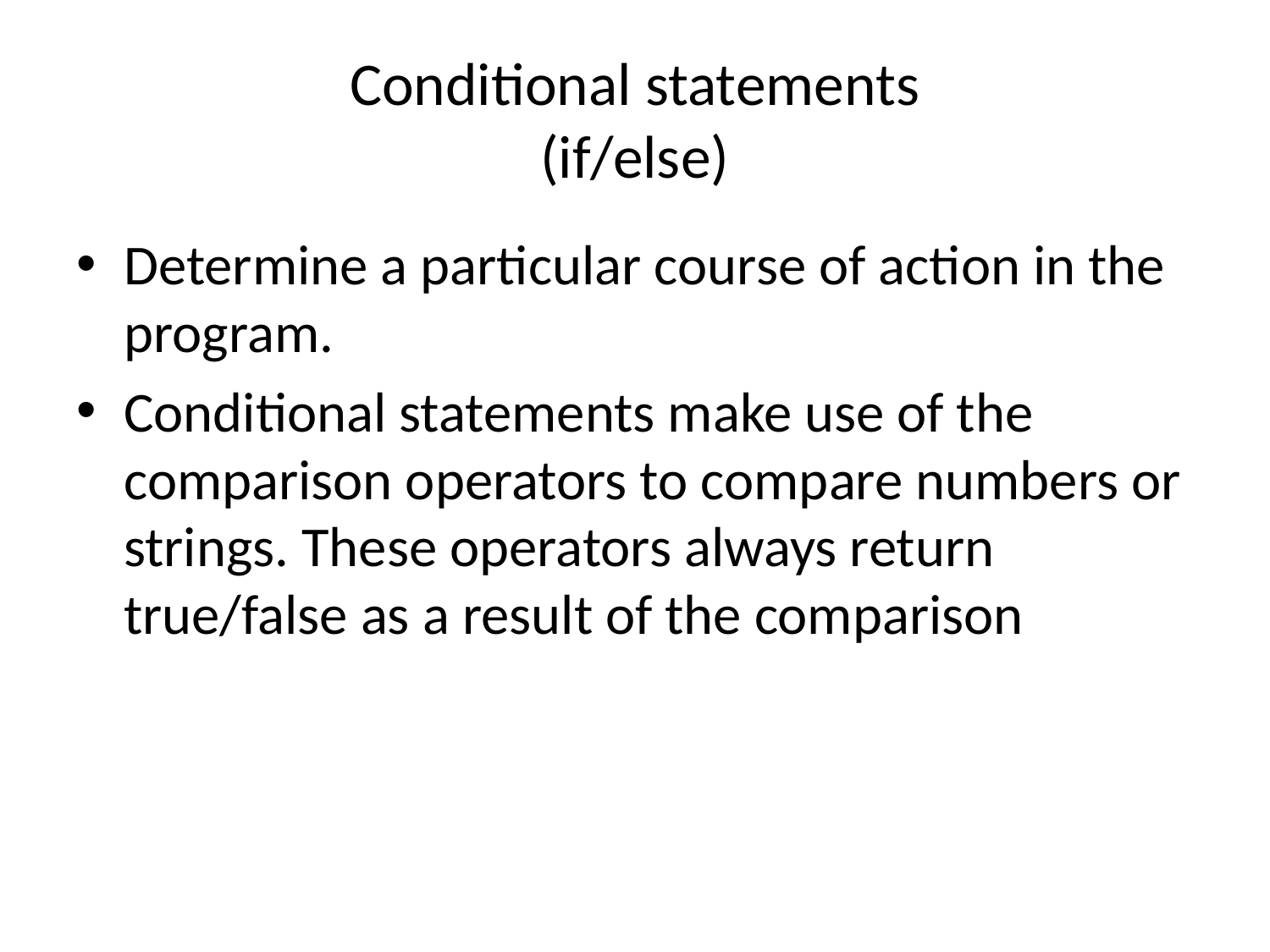

# Conditional statements (if/else)
Determine a particular course of action in the program.
Conditional statements make use of the comparison operators to compare numbers or strings. These operators always return true/false as a result of the comparison